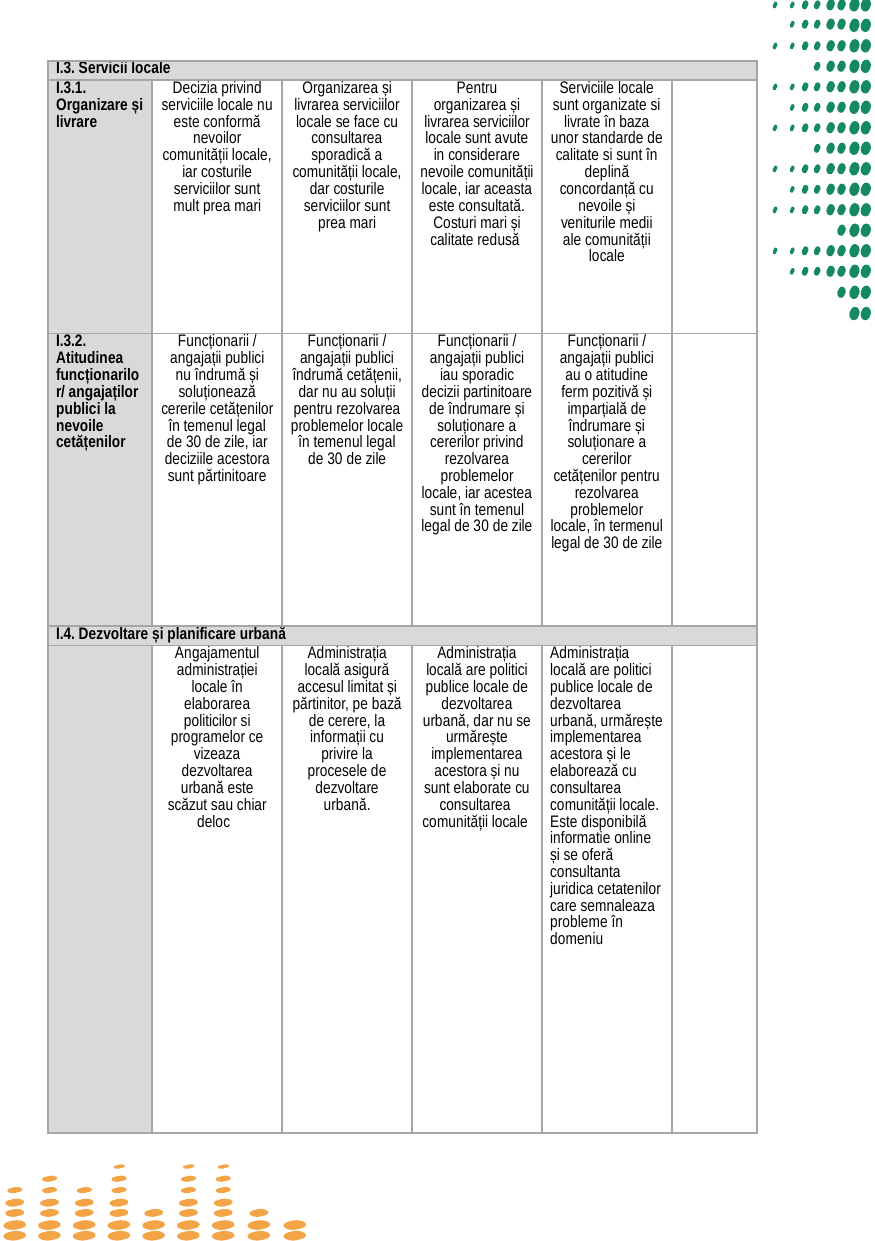

| I.3. Servicii locale |  |  |  |  |  |
| --- | --- | --- | --- | --- | --- |
| I.3.1. Organizare și livrare | Decizia privind serviciile locale nu este conformă nevoilor comunității locale, iar costurile serviciilor sunt mult prea mari | Organizarea și livrarea serviciilor locale se face cu consultarea sporadică a comunității locale, dar costurile serviciilor sunt prea mari | Pentru organizarea și livrarea serviciilor locale sunt avute in considerare nevoile comunității locale, iar aceasta este consultată. Costuri mari și calitate redusă | Serviciile locale sunt organizate si livrate în baza unor standarde de calitate si sunt în deplină concordanță cu nevoile și veniturile medii ale comunității locale |  |
| I.3.2. Atitudinea funcționarilor/ angajaților publici la nevoile cetățenilor | Funcționarii / angajații publici nu îndrumă și soluționează cererile cetățenilor în temenul legal de 30 de zile, iar deciziile acestora sunt părtinitoare | Funcționarii / angajații publici îndrumă cetățenii, dar nu au soluții pentru rezolvarea problemelor locale în temenul legal de 30 de zile | Funcționarii / angajații publici iau sporadic decizii partinitoare de îndrumare și soluționare a cererilor privind rezolvarea problemelor locale, iar acestea sunt în temenul legal de 30 de zile | Funcționarii / angajații publici au o atitudine ferm pozitivă și imparțială de îndrumare și soluționare a cererilor cetățenilor pentru rezolvarea problemelor locale, în termenul legal de 30 de zile |  |
| I.4. Dezvoltare și planificare urbană |  |  |  |  |  |
|  | Angajamentul administrației locale în elaborarea politicilor si programelor ce vizeaza dezvoltarea urbană este scăzut sau chiar deloc | Administrația locală asigură accesul limitat și părtinitor, pe bază de cerere, la informații cu privire la procesele de dezvoltare urbană. | Administrația locală are politici publice locale de dezvoltarea urbană, dar nu se urmărește implementarea acestora și nu sunt elaborate cu consultarea comunității locale | Administrația locală are politici publice locale de dezvoltarea urbană, urmărește implementarea acestora și le elaborează cu consultarea comunității locale. Este disponibilă informatie online și se oferă consultanta juridica cetatenilor care semnaleaza probleme în domeniu |  |